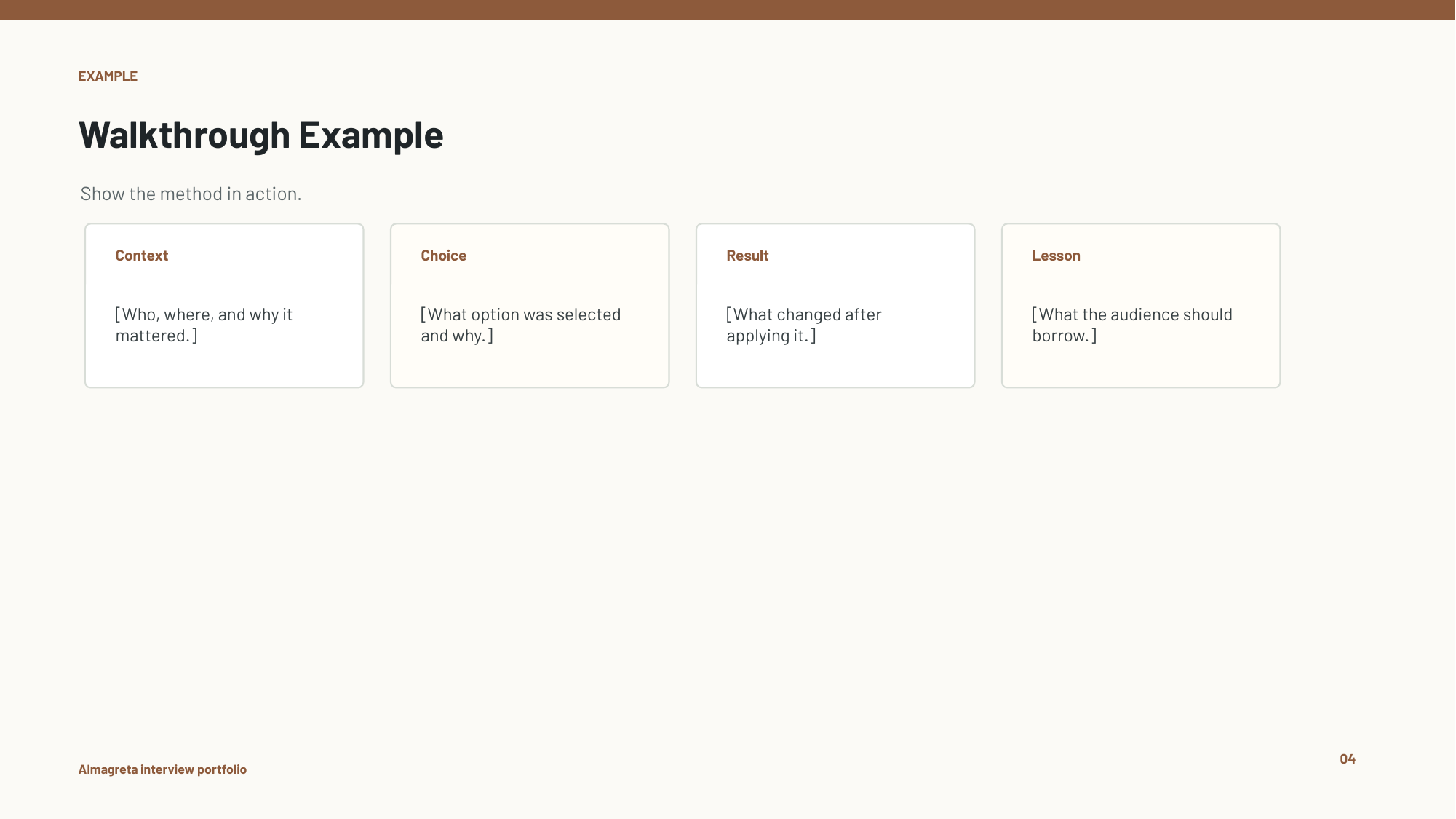

EXAMPLE
Walkthrough Example
Show the method in action.

Context
Choice
Result
Lesson
[Who, where, and why it mattered.]
[What option was selected and why.]
[What changed after applying it.]
[What the audience should borrow.]
04
Almagreta interview portfolio